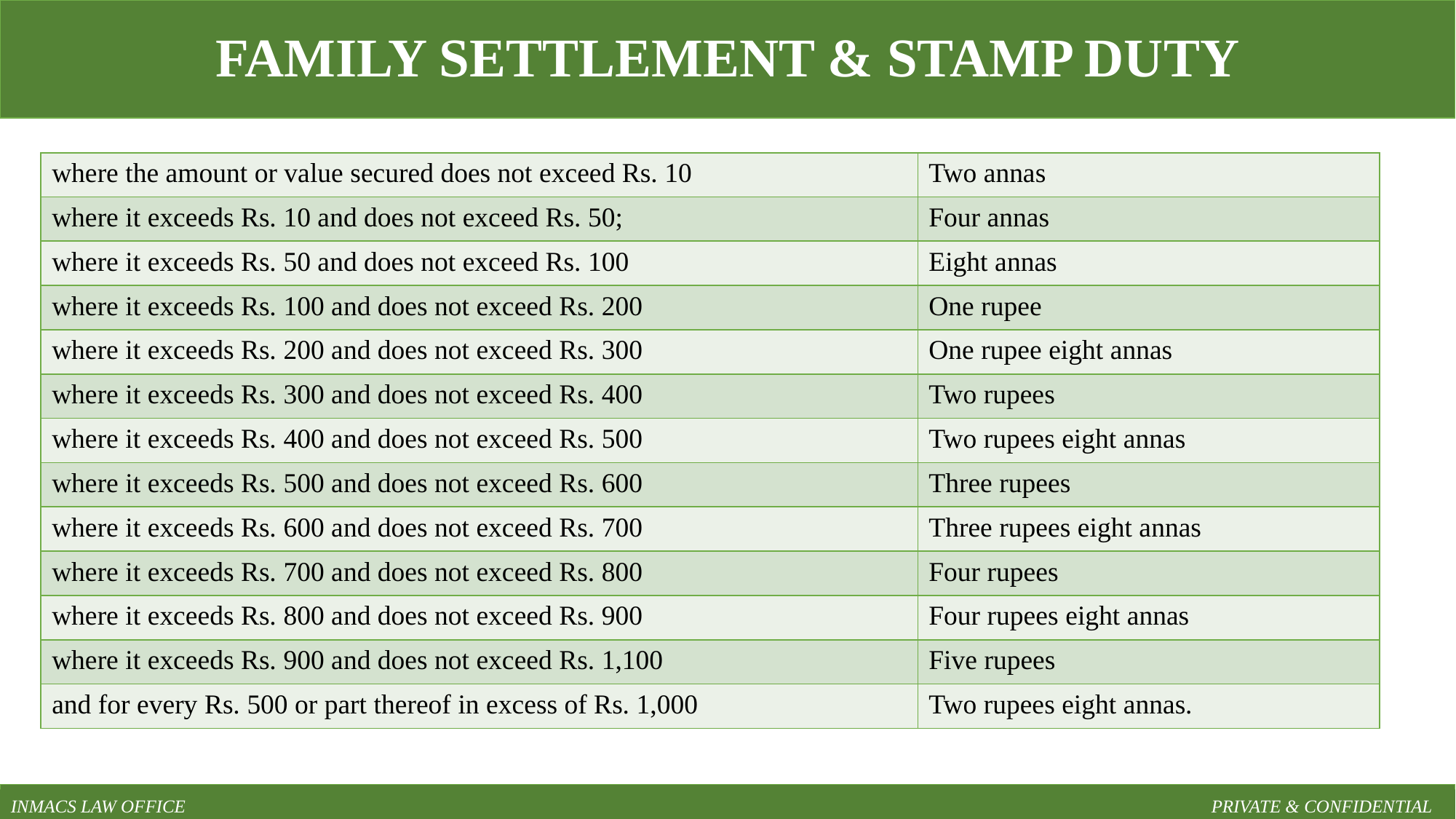

FAMILY SETTLEMENT & STAMP DUTY
| where the amount or value secured does not exceed Rs. 10 | Two annas |
| --- | --- |
| where it exceeds Rs. 10 and does not exceed Rs. 50; | Four annas |
| where it exceeds Rs. 50 and does not exceed Rs. 100 | Eight annas |
| where it exceeds Rs. 100 and does not exceed Rs. 200 | One rupee |
| where it exceeds Rs. 200 and does not exceed Rs. 300 | One rupee eight annas |
| where it exceeds Rs. 300 and does not exceed Rs. 400 | Two rupees |
| where it exceeds Rs. 400 and does not exceed Rs. 500 | Two rupees eight annas |
| where it exceeds Rs. 500 and does not exceed Rs. 600 | Three rupees |
| where it exceeds Rs. 600 and does not exceed Rs. 700 | Three rupees eight annas |
| where it exceeds Rs. 700 and does not exceed Rs. 800 | Four rupees |
| where it exceeds Rs. 800 and does not exceed Rs. 900 | Four rupees eight annas |
| where it exceeds Rs. 900 and does not exceed Rs. 1,100 | Five rupees |
| and for every Rs. 500 or part thereof in excess of Rs. 1,000 | Two rupees eight annas. |

INMACS LAW OFFICE										PRIVATE & CONFIDENTIAL